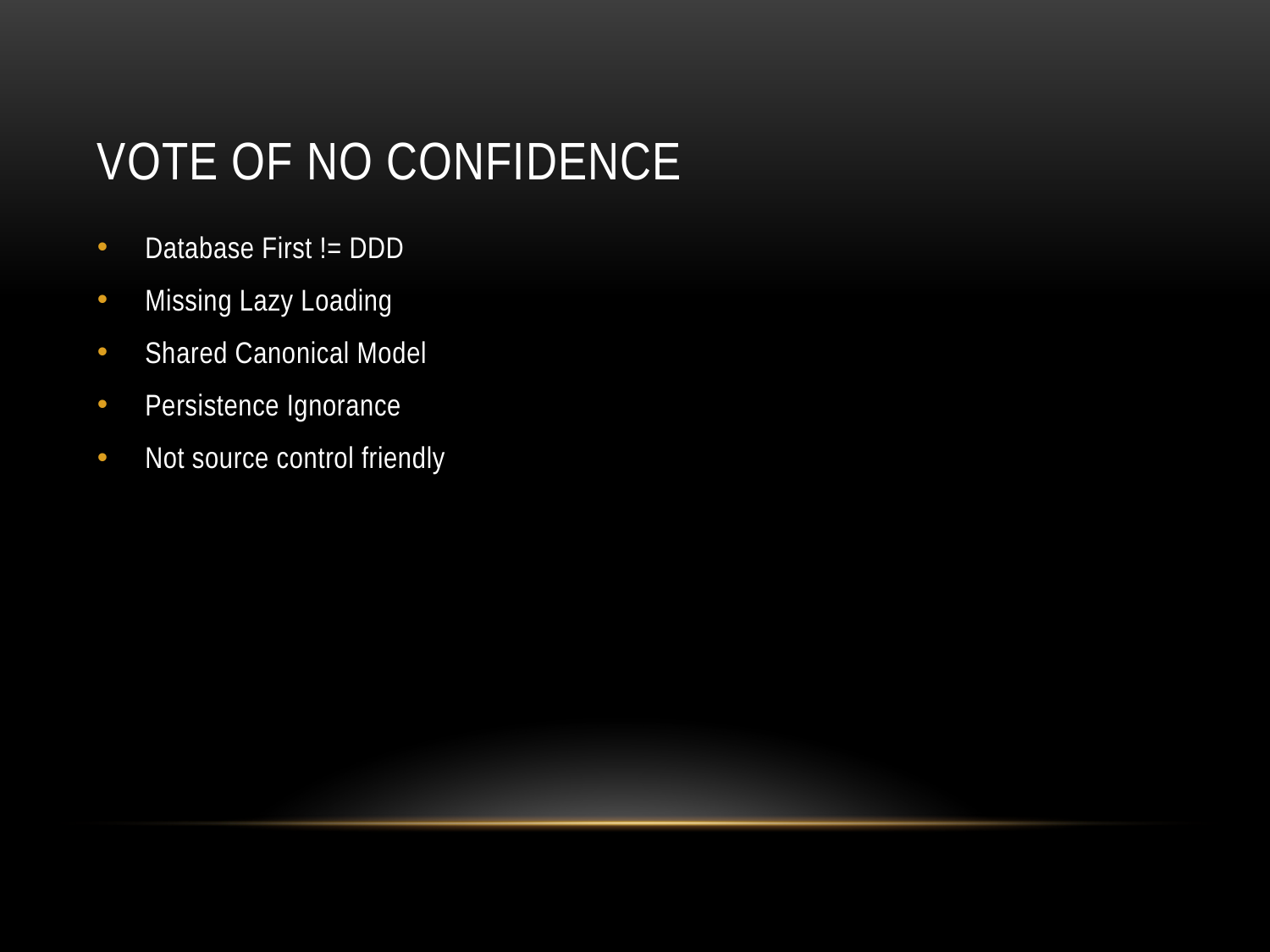

# Vote of No Confidence
Database First != DDD
Missing Lazy Loading
Shared Canonical Model
Persistence Ignorance
Not source control friendly